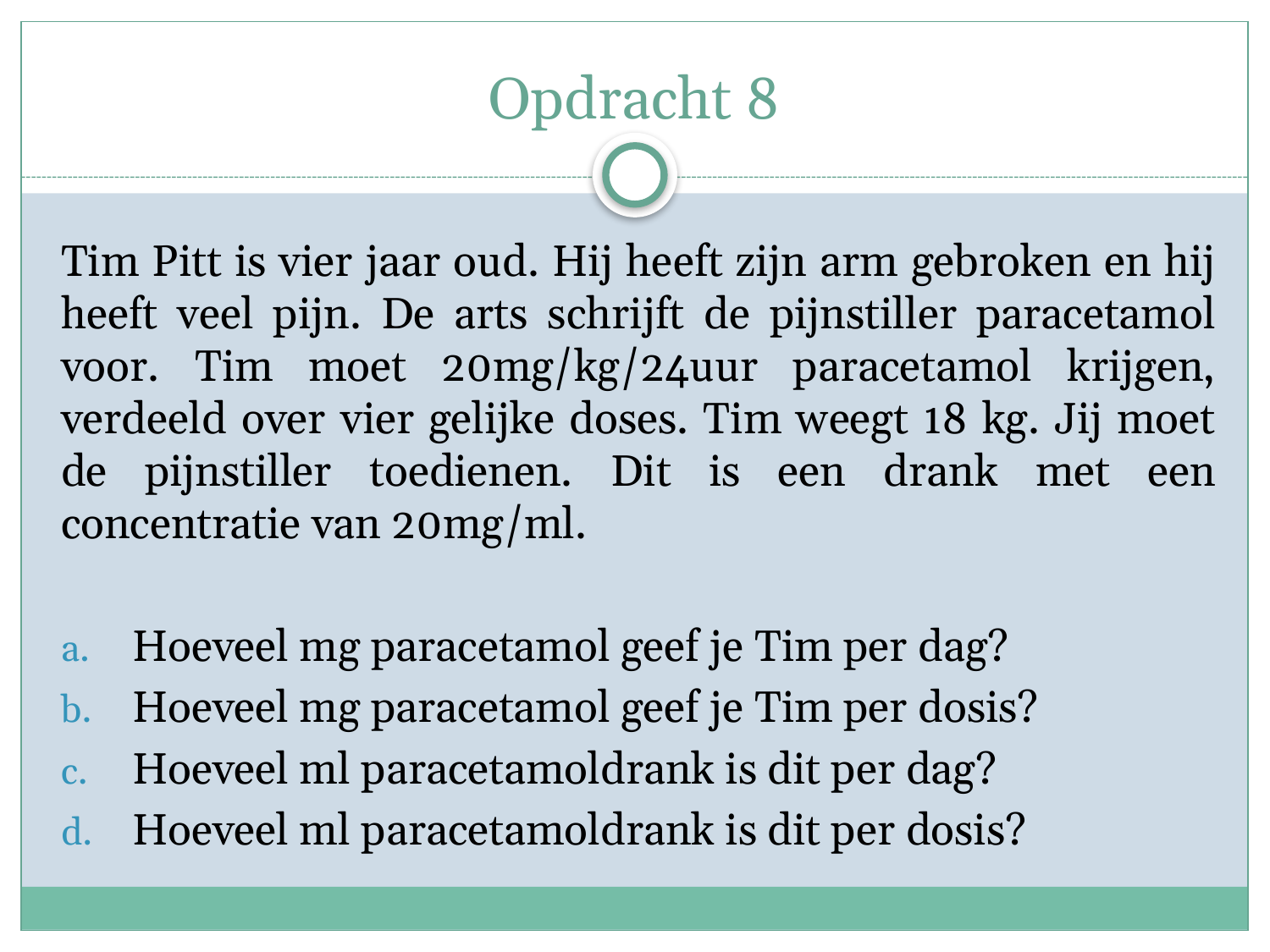

# Opdracht 8
Tim Pitt is vier jaar oud. Hij heeft zijn arm gebroken en hij heeft veel pijn. De arts schrijft de pijnstiller paracetamol voor. Tim moet 20mg/kg/24uur paracetamol krijgen, verdeeld over vier gelijke doses. Tim weegt 18 kg. Jij moet de pijnstiller toedienen. Dit is een drank met een concentratie van 20mg/ml.

Hoeveel mg paracetamol geef je Tim per dag?
Hoeveel mg paracetamol geef je Tim per dosis?
Hoeveel ml paracetamoldrank is dit per dag?
Hoeveel ml paracetamoldrank is dit per dosis?